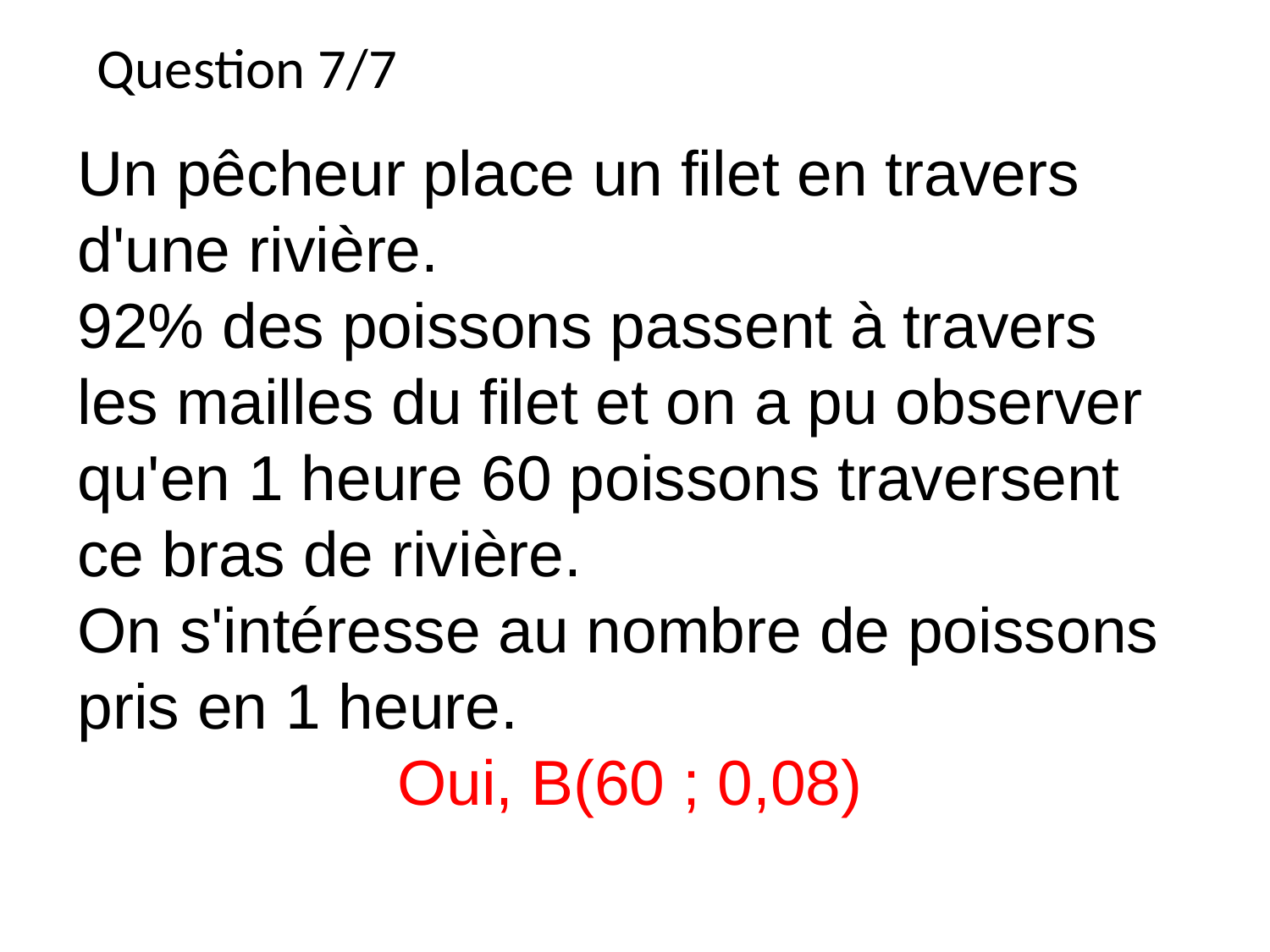

Question 7/7
Un pêcheur place un filet en travers d'une rivière.
92% des poissons passent à travers les mailles du filet et on a pu observer qu'en 1 heure 60 poissons traversent ce bras de rivière.
On s'intéresse au nombre de poissons pris en 1 heure.
Oui, B(60 ; 0,08)